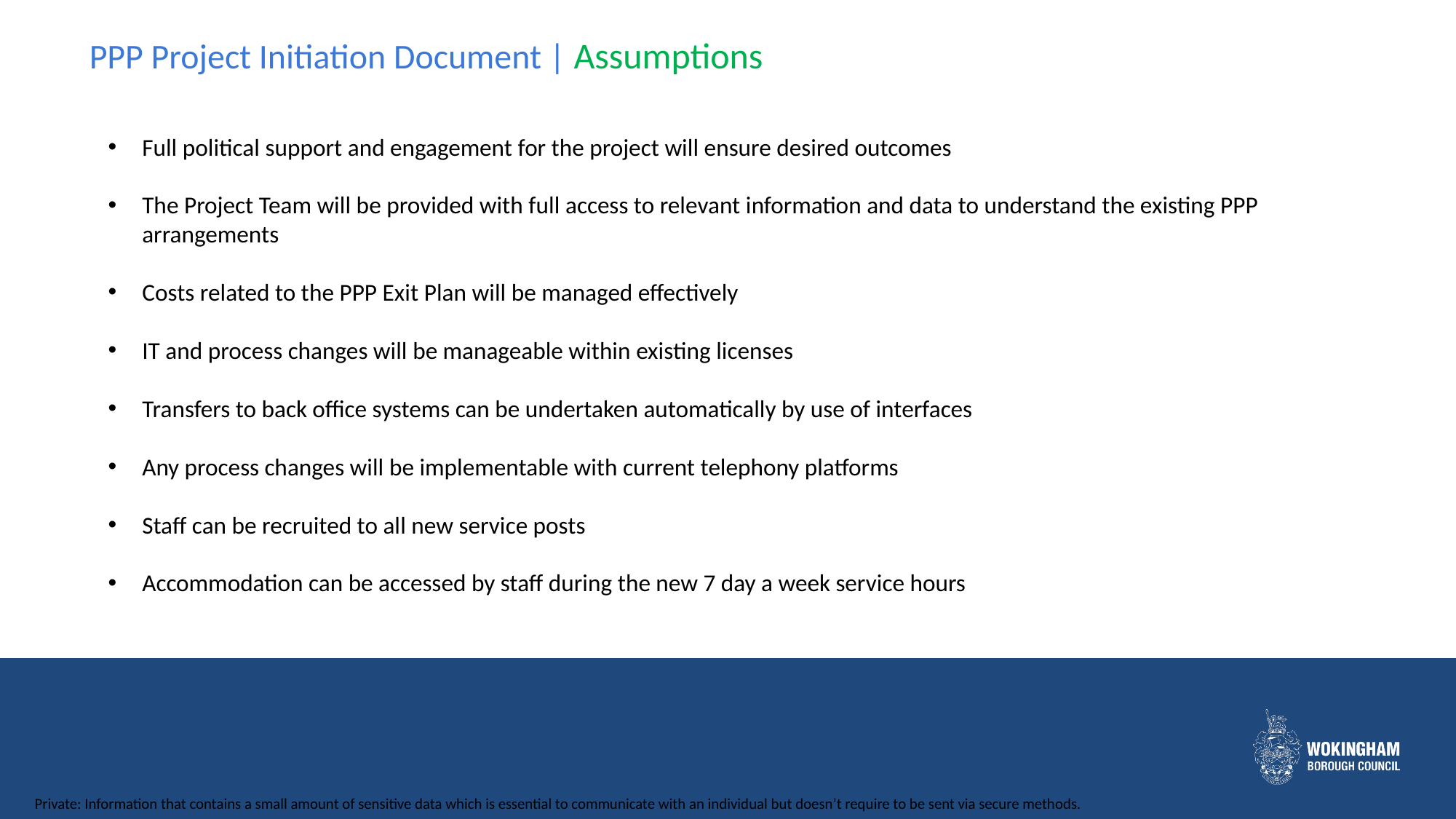

PPP Project Initiation Document | Assumptions
Full political support and engagement for the project will ensure desired outcomes

The Project Team will be provided with full access to relevant information and data to understand the existing PPP arrangements

Costs related to the PPP Exit Plan will be managed effectively

IT and process changes will be manageable within existing licenses

Transfers to back office systems can be undertaken automatically by use of interfaces

Any process changes will be implementable with current telephony platforms

Staff can be recruited to all new service posts

Accommodation can be accessed by staff during the new 7 day a week service hours